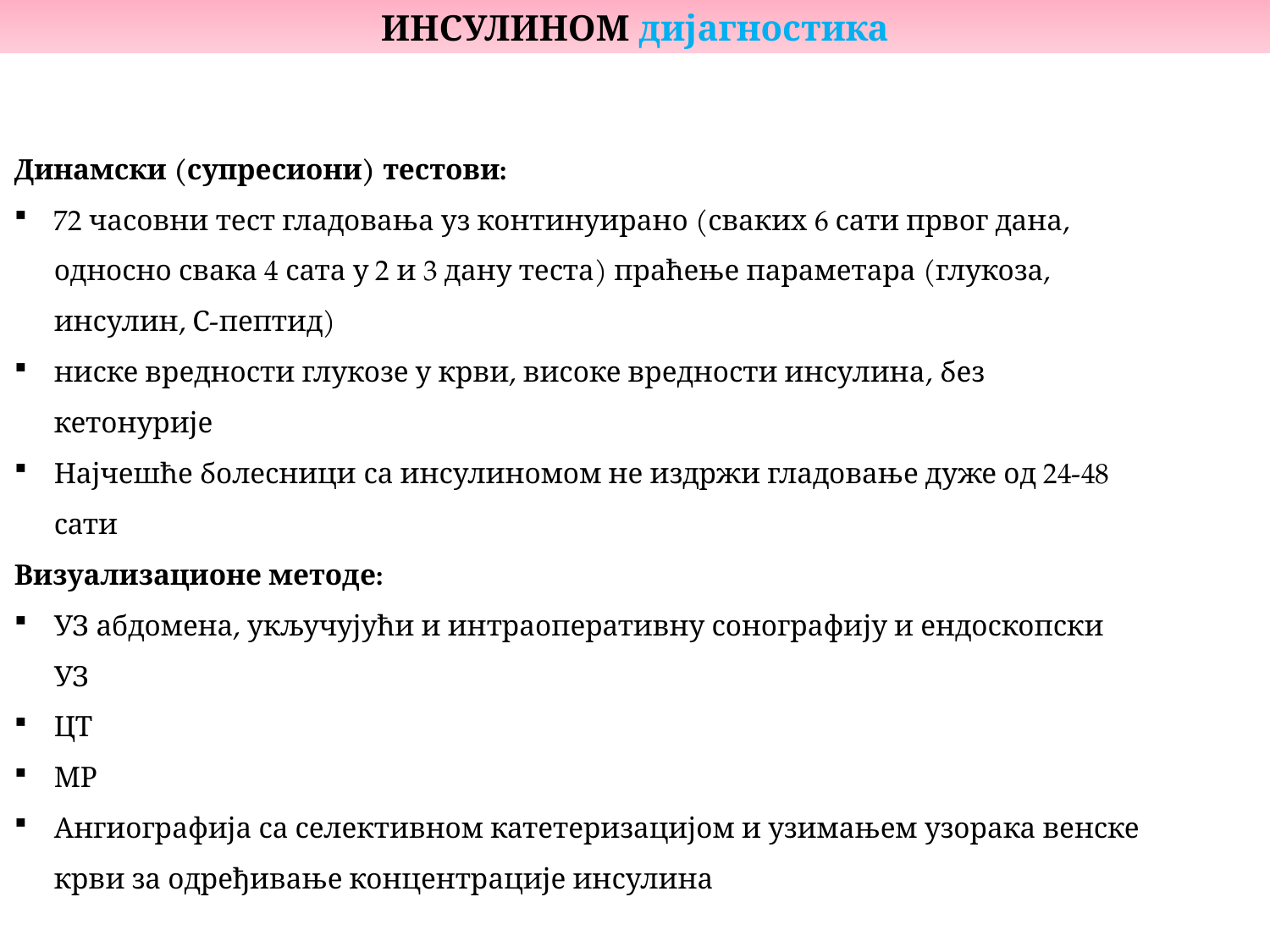

ИНСУЛИНОМ дијагностика
Динамски (супресиони) тестови:
72 часовни тест гладовања уз континуирано (сваких 6 сати првог дана, односно свака 4 сата у 2 и 3 дану теста) праћење параметара (глукоза, инсулин, С-пептид)
ниске вредности глукозе у крви, високе вредности инсулина, без кетонурије
Најчешће болесници са инсулиномом не издржи гладовање дуже од 24-48 сати
Визуализационе методе:
УЗ абдомена, укључујући и интраоперативну сонографију и ендоскопски УЗ
ЦТ
МР
Ангиографија са селективном катетеризацијом и узимањем узорака венске крви за одређивање концентрације инсулина